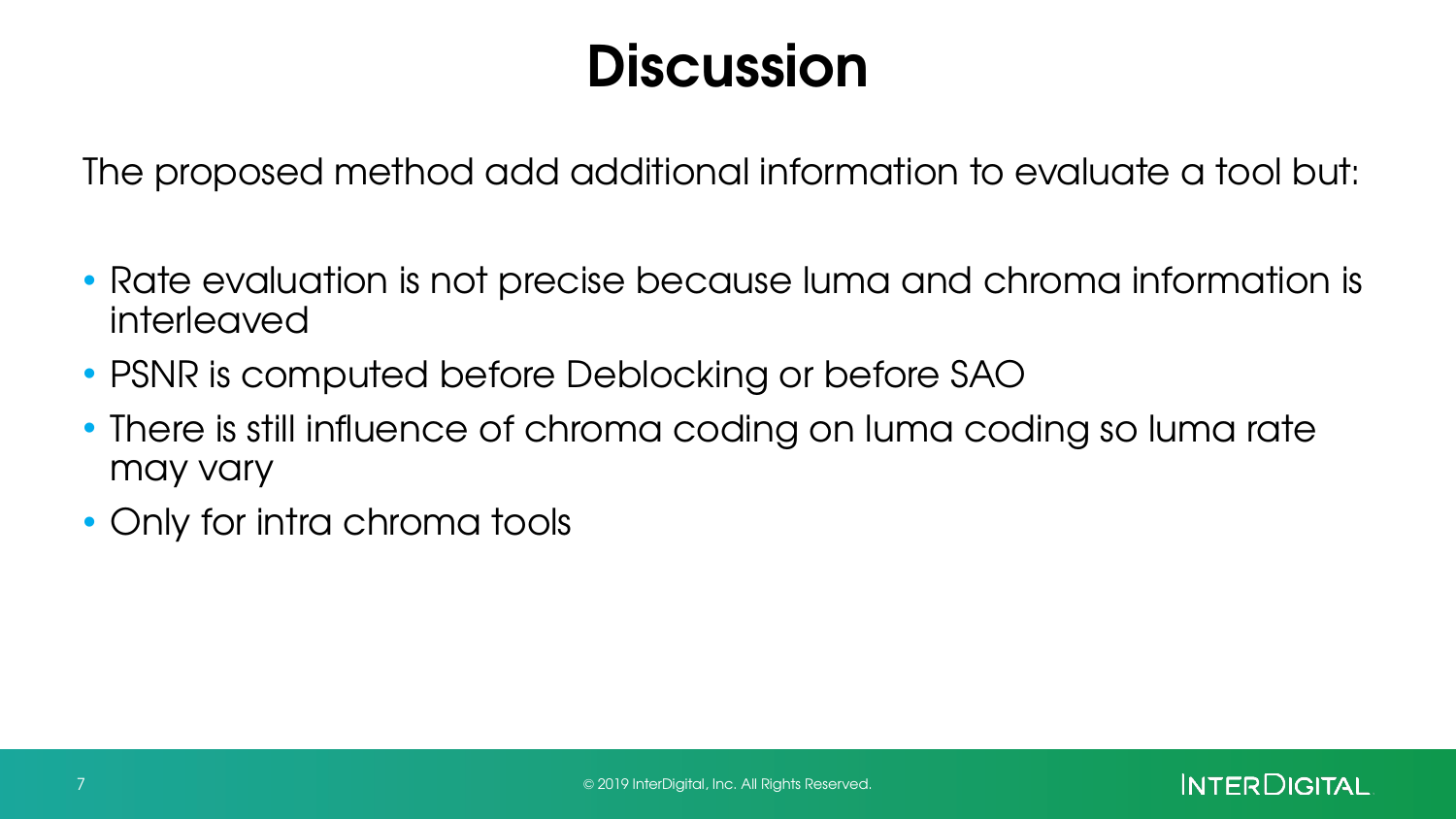

# Discussion
The proposed method add additional information to evaluate a tool but:

Rate evaluation is not precise because luma and chroma information is interleaved
PSNR is computed before Deblocking or before SAO
There is still influence of chroma coding on luma coding so luma rate may vary
Only for intra chroma tools
7
© 2019 InterDigital, Inc. All Rights Reserved.